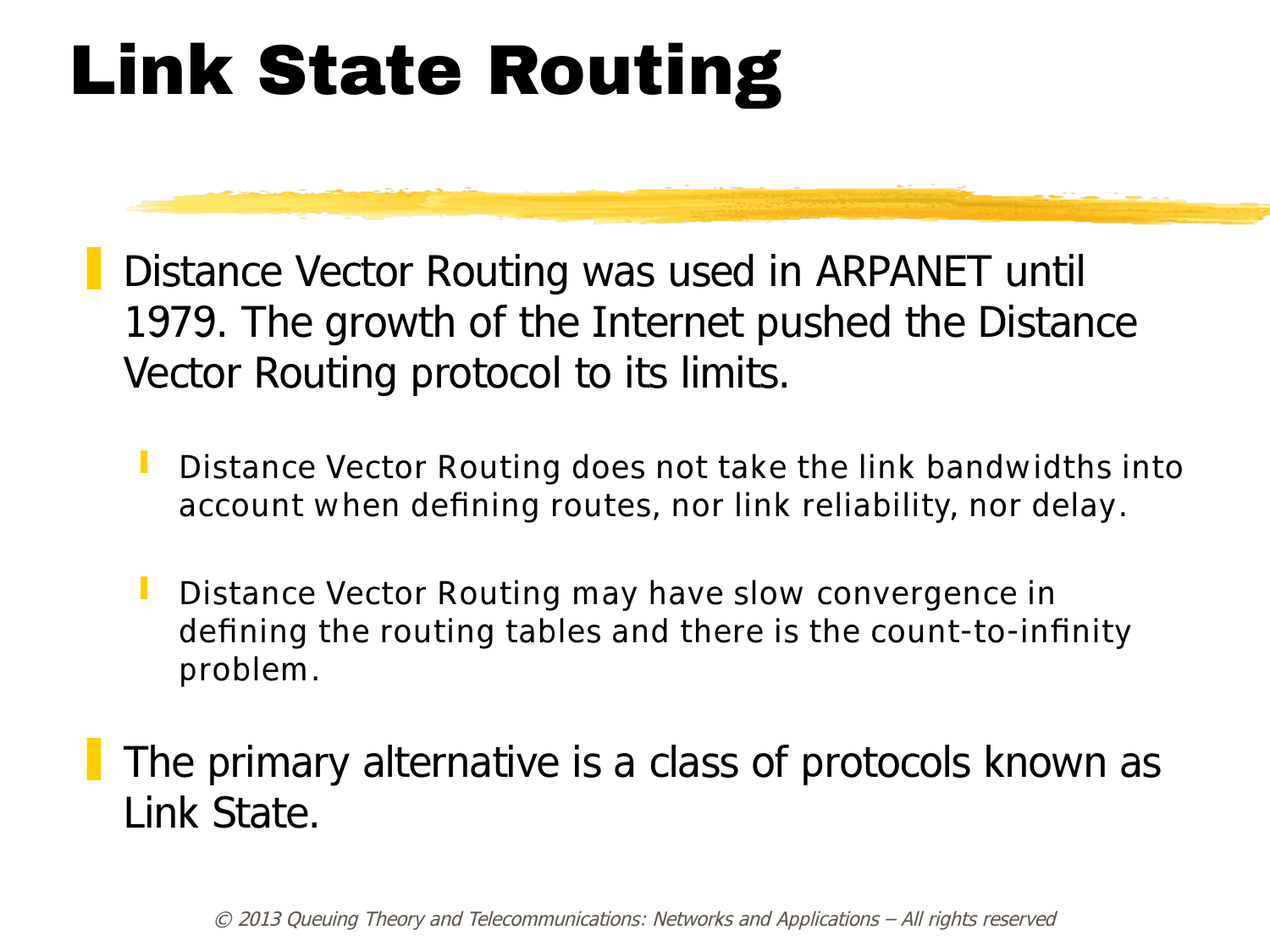

# Link State Routing
Distance Vector Routing was used in ARPANET until 1979. The growth of the Internet pushed the Distance Vector Routing protocol to its limits.

Distance Vector Routing does not take the link bandwidths into account when defining routes, nor link reliability, nor delay.

Distance Vector Routing may have slow convergence in defining the routing tables and there is the count-to-infinity problem.

The primary alternative is a class of protocols known as Link State.

© 2013 Queuing Theory and Telecommunications: Networks and Applications – All rights reserved